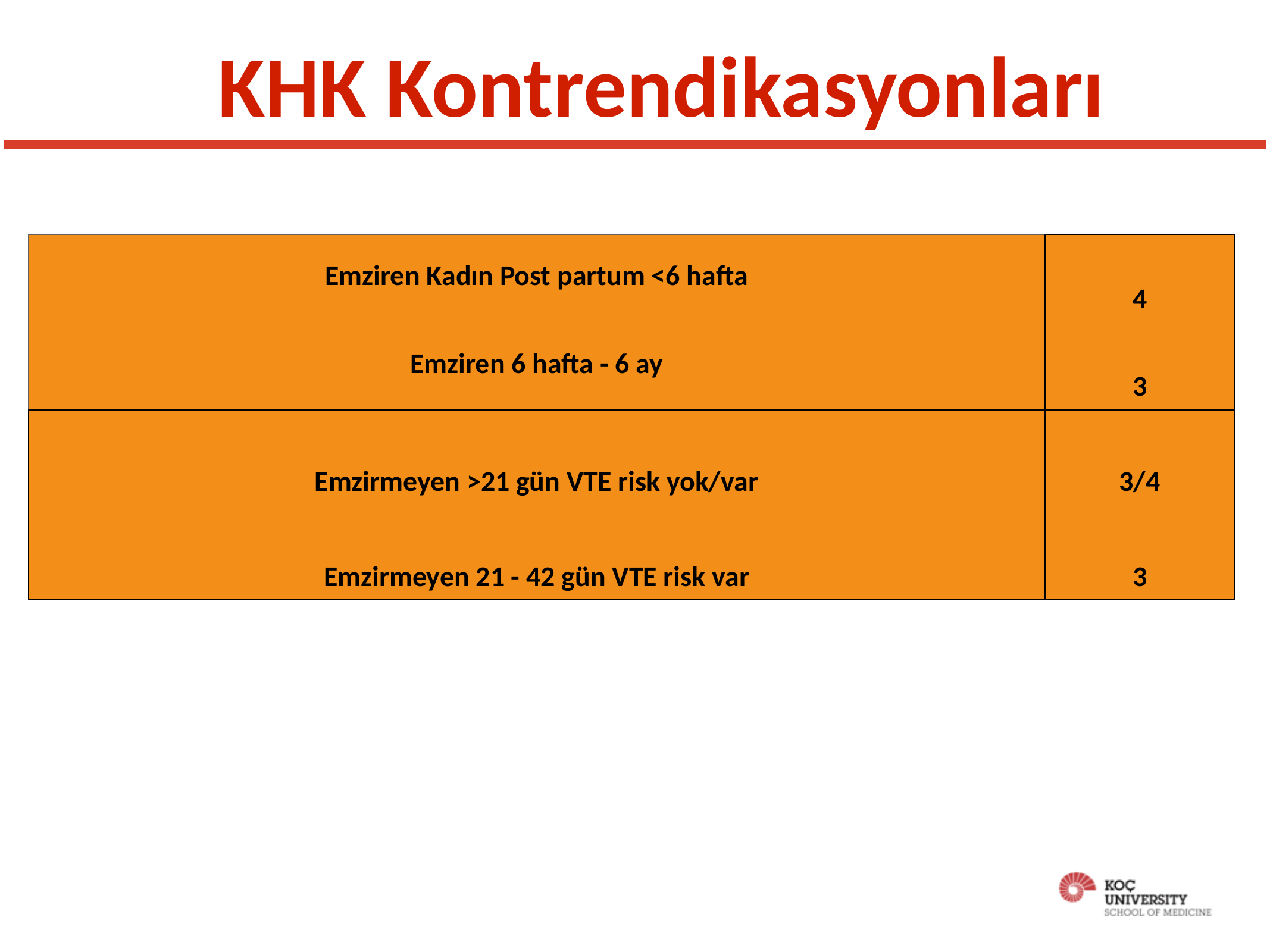

# KHK Kontrendikasyonları
| Emziren Kadın Post partum <6 hafta | 4 |
| --- | --- |
| Emziren 6 hafta - 6 ay | 3 |
| Emzirmeyen >21 gün VTE risk yok/var | 3/4 |
| Emzirmeyen 21 - 42 gün VTE risk var | 3 |